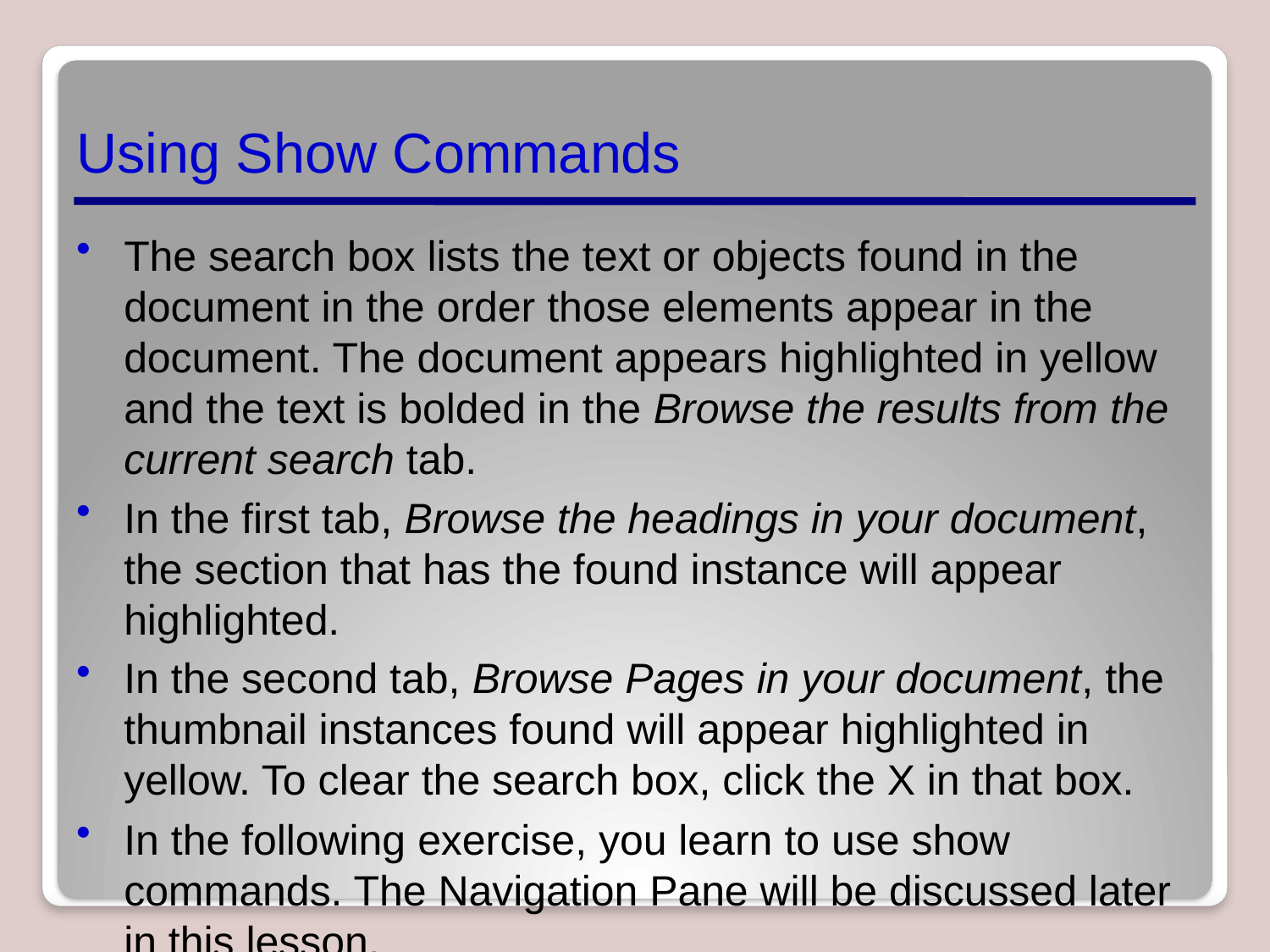

# Using Show Commands
The search box lists the text or objects found in the document in the order those elements appear in the document. The document appears highlighted in yellow and the text is bolded in the Browse the results from the current search tab.
In the first tab, Browse the headings in your document, the section that has the found instance will appear highlighted.
In the second tab, Browse Pages in your document, the thumbnail instances found will appear highlighted in yellow. To clear the search box, click the X in that box.
In the following exercise, you learn to use show commands. The Navigation Pane will be discussed later in this lesson.